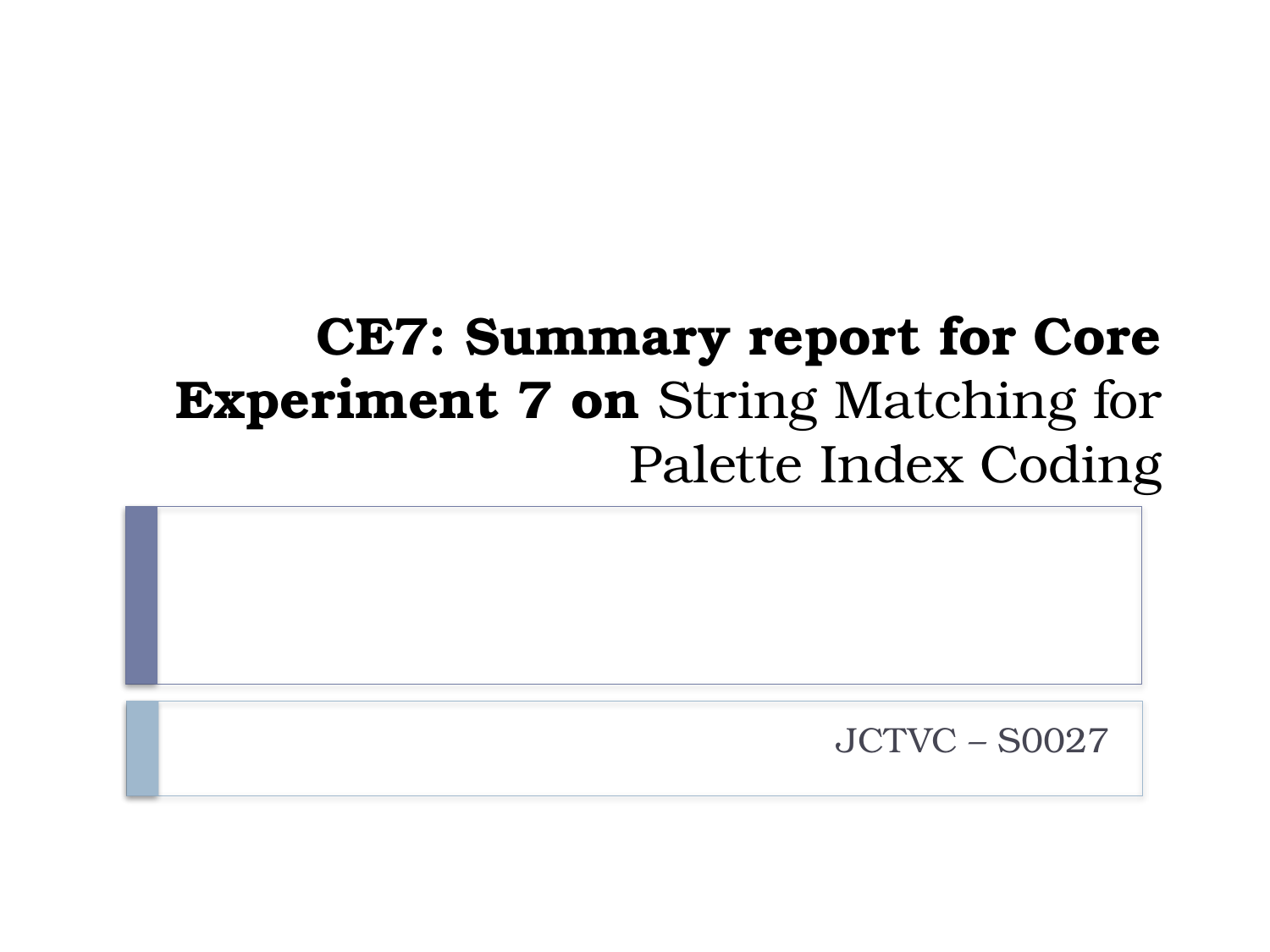

# CE7: Summary report for Core Experiment 7 on String Matching for Palette Index Coding
JCTVC – S0027